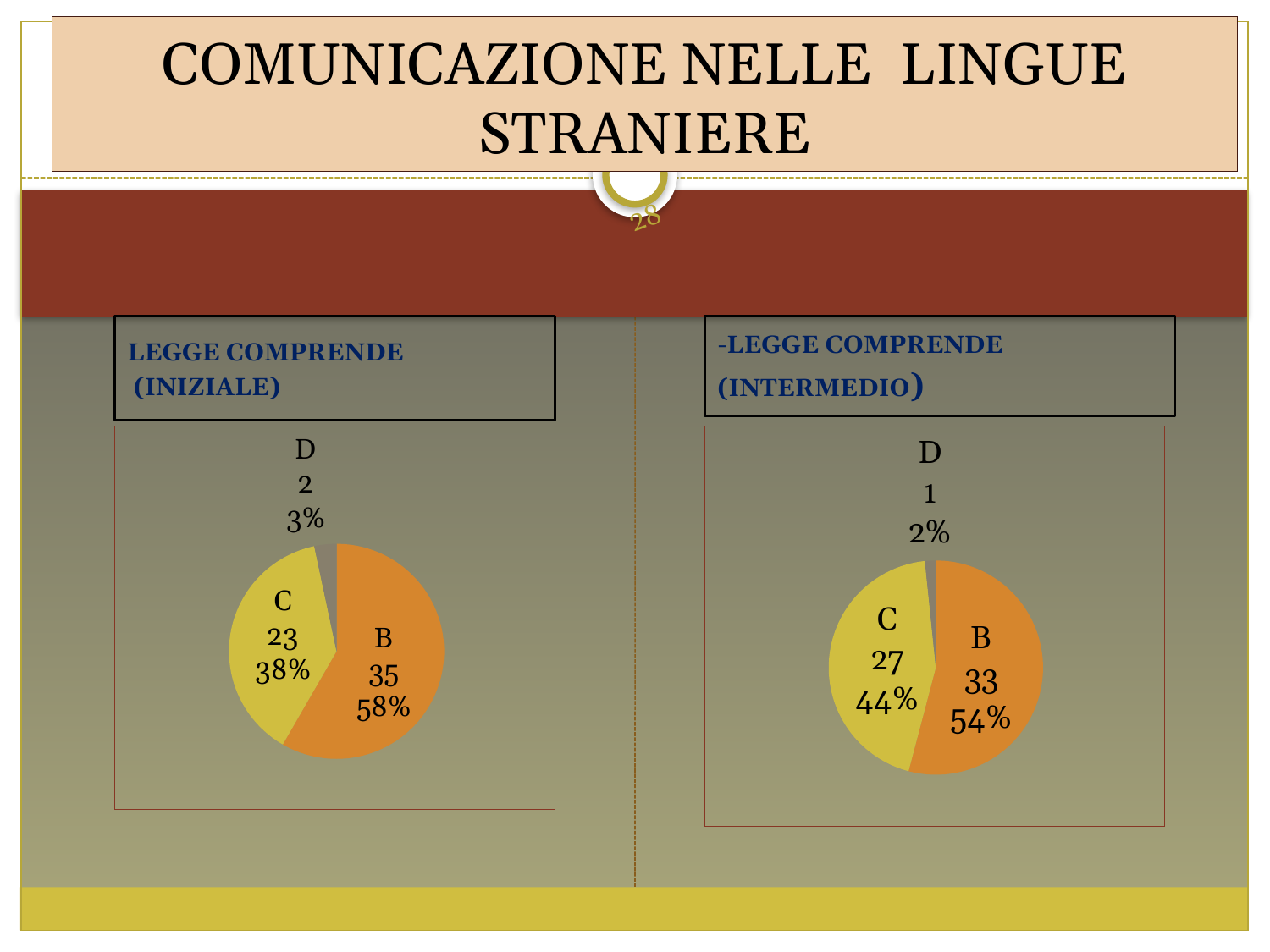

# COMUNICAZIONE NELLE  LINGUE STRANIERE
28
LEGGE COMPRENDE
 (INIZIALE)
-LEGGE COMPRENDE
(INTERMEDIO)

### Chart

| Category | Vendite |
|---|---|
| A | 0.0 |
| B | 35.0 |
| C | 23.0 |
| D | 2.0 |

### Chart

| Category | Vendite |
|---|---|
| A | 0.0 |
| B | 33.0 |
| C | 27.0 |
| D | 1.0 |